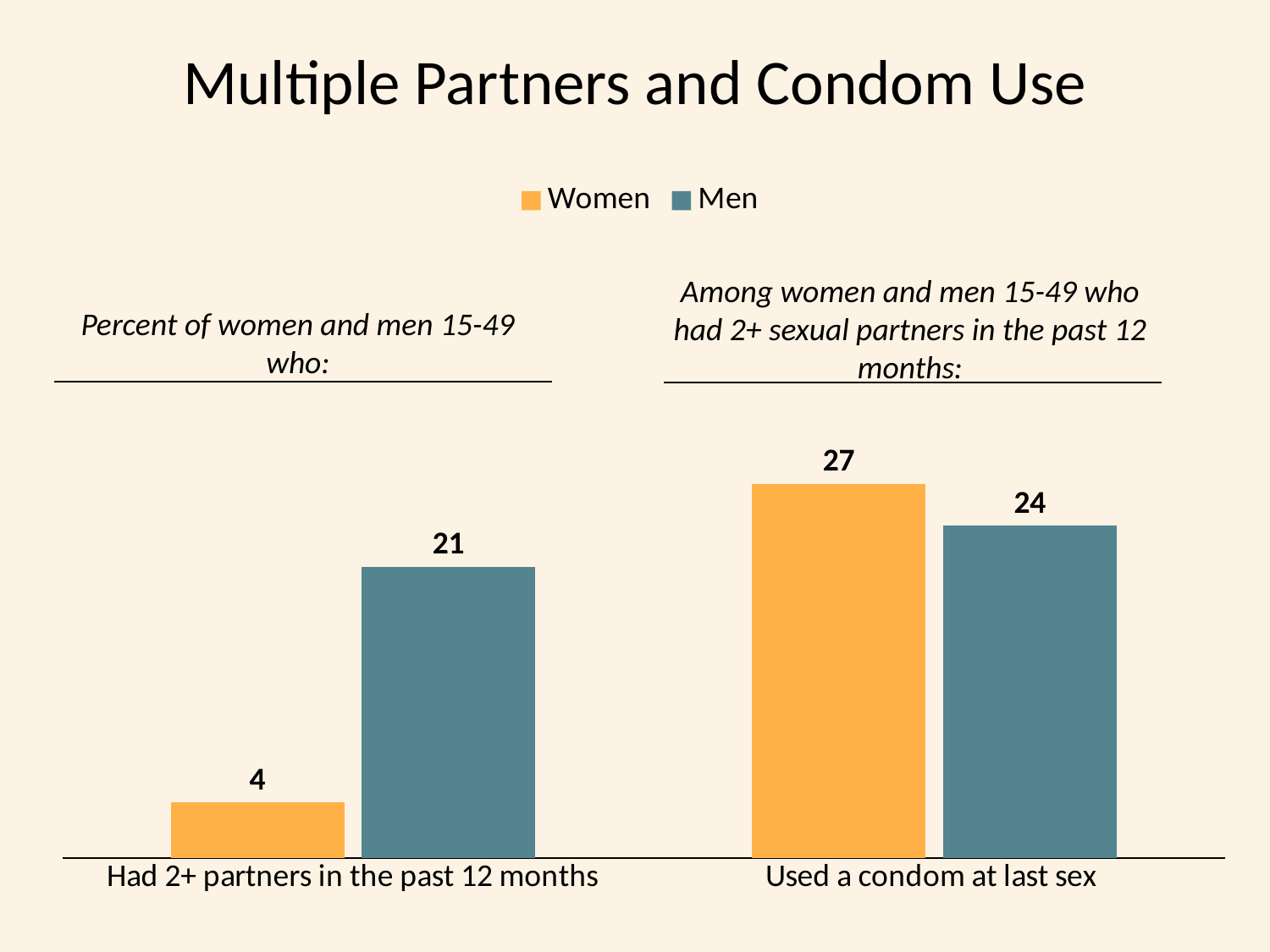

# Multiple Partners and Condom Use

### Chart

| Category | Women | Men |
|---|---|---|
| Had 2+ partners in the past 12 months | 4.0 | 21.0 |
| Used a condom at last sex  | 27.0 | 24.0 |
Among women and men 15-49 who had 2+ sexual partners in the past 12 months:
Percent of women and men 15-49 who: